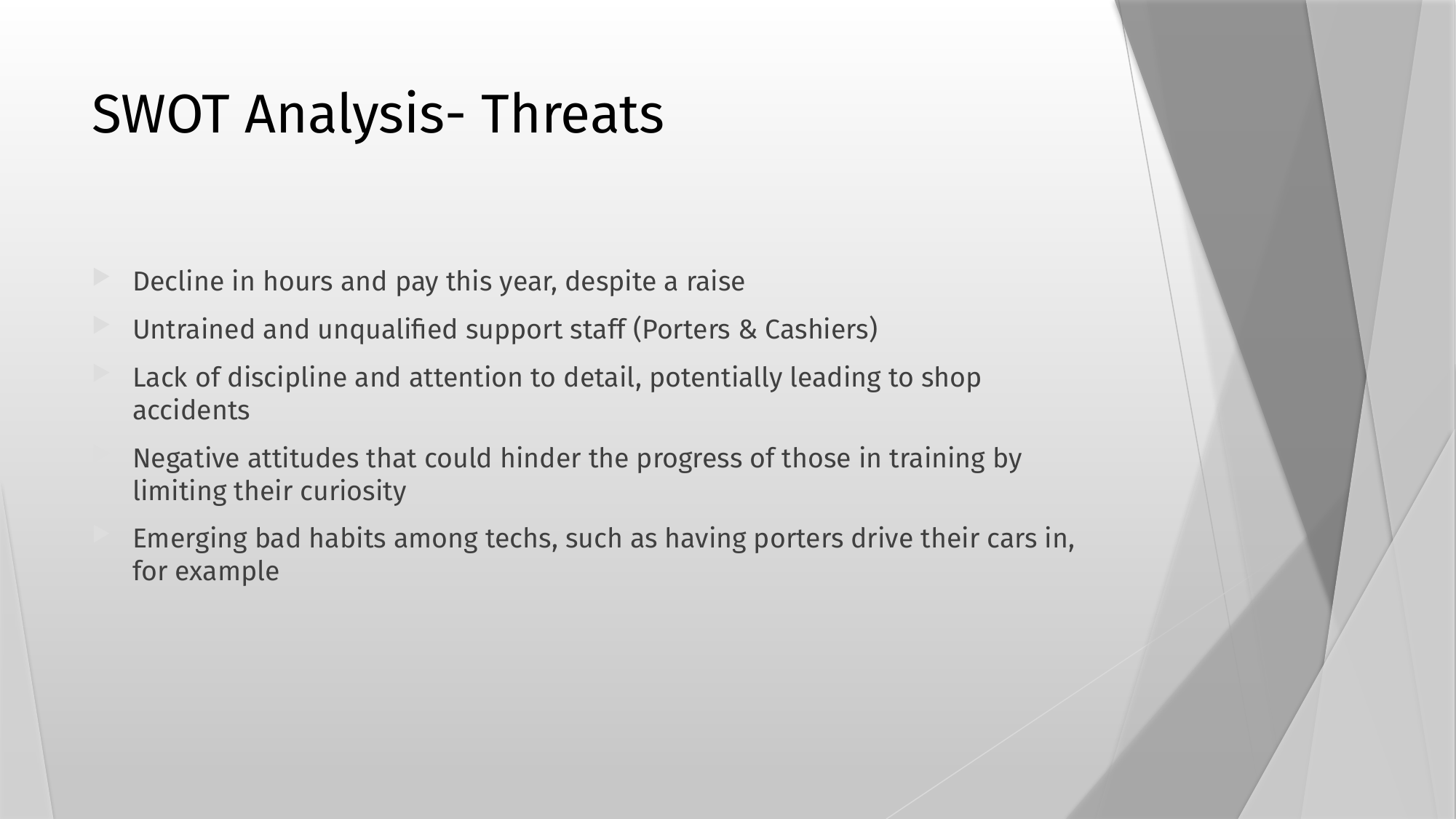

# SWOT Analysis- Threats
Decline in hours and pay this year, despite a raise
Untrained and unqualified support staff (Porters & Cashiers)
Lack of discipline and attention to detail, potentially leading to shop accidents
Negative attitudes that could hinder the progress of those in training by limiting their curiosity
Emerging bad habits among techs, such as having porters drive their cars in, for example